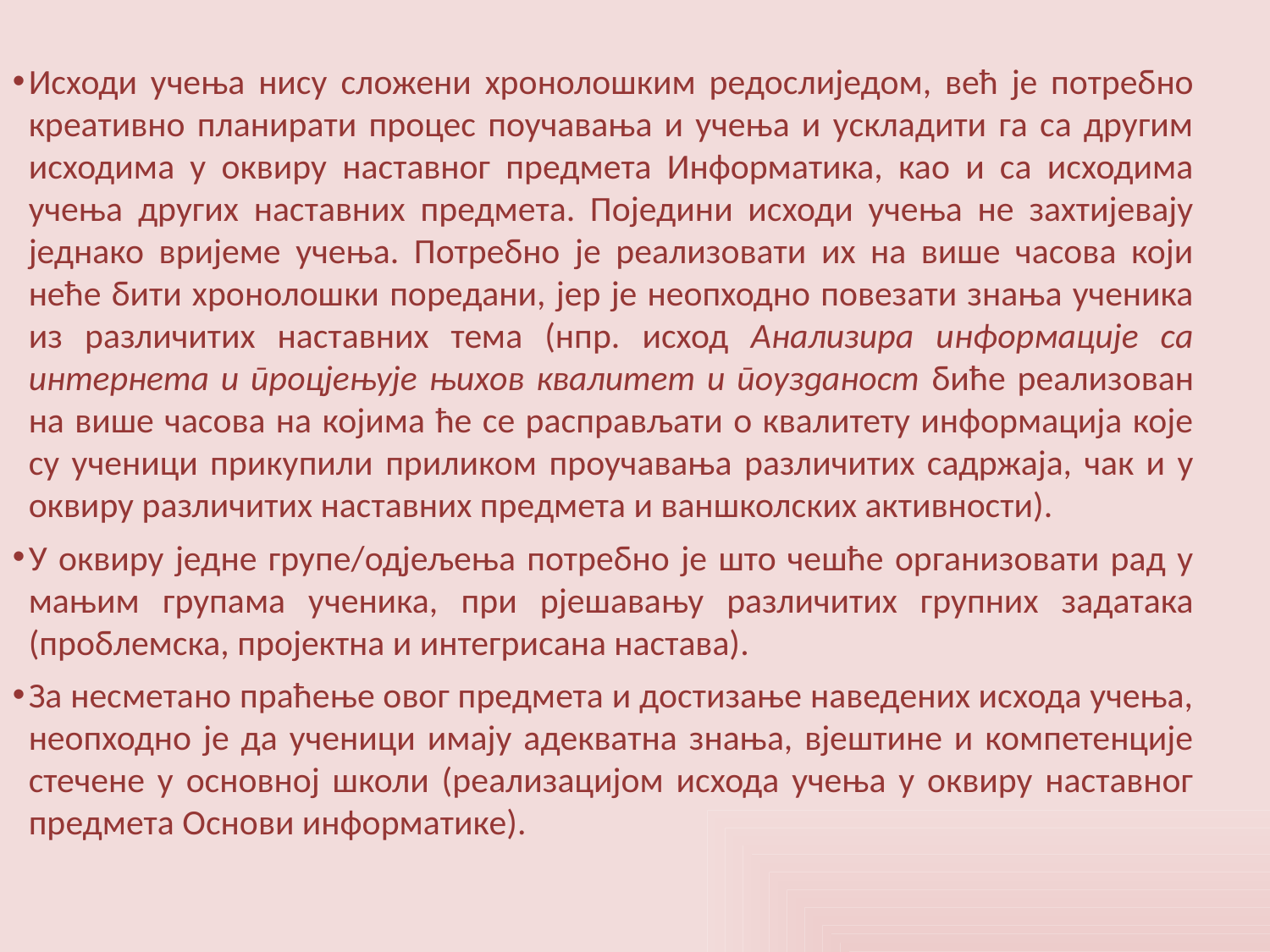

Исходи учења нису сложени хронолошким редослиједом, већ је потребно креативно планирати процес поучавања и учења и ускладити га са другим исходима у оквиру наставног предмета Информатика, као и са исходима учења других наставних предмета. Поједини исходи учења не захтијевају једнако вријеме учења. Потребно је реализовати их на више часова који неће бити хронолошки поредани, јер је неопходно повезати знања ученика из различитих наставних тема (нпр. исход Анализира информације са интернета и процјењује њихов квалитет и поузданост биће реализован на више часова на којима ће се расправљати о квалитету информација које су ученици прикупили приликом проучавања различитих садржаја, чак и у оквиру различитих наставних предмета и ваншколских активности).
У оквиру једне групе/одјељења потребно је што чешће организовати рад у мањим групама ученика, при рјешавању различитих групних задатака (проблемска, пројектна и интегрисана настава).
За несметано праћење овог предмета и достизање наведених исхода учења, неопходно је да ученици имају адекватна знања, вјештине и компетенције стечене у основној школи (реализацијом исхода учења у оквиру наставног предмета Основи информатике).